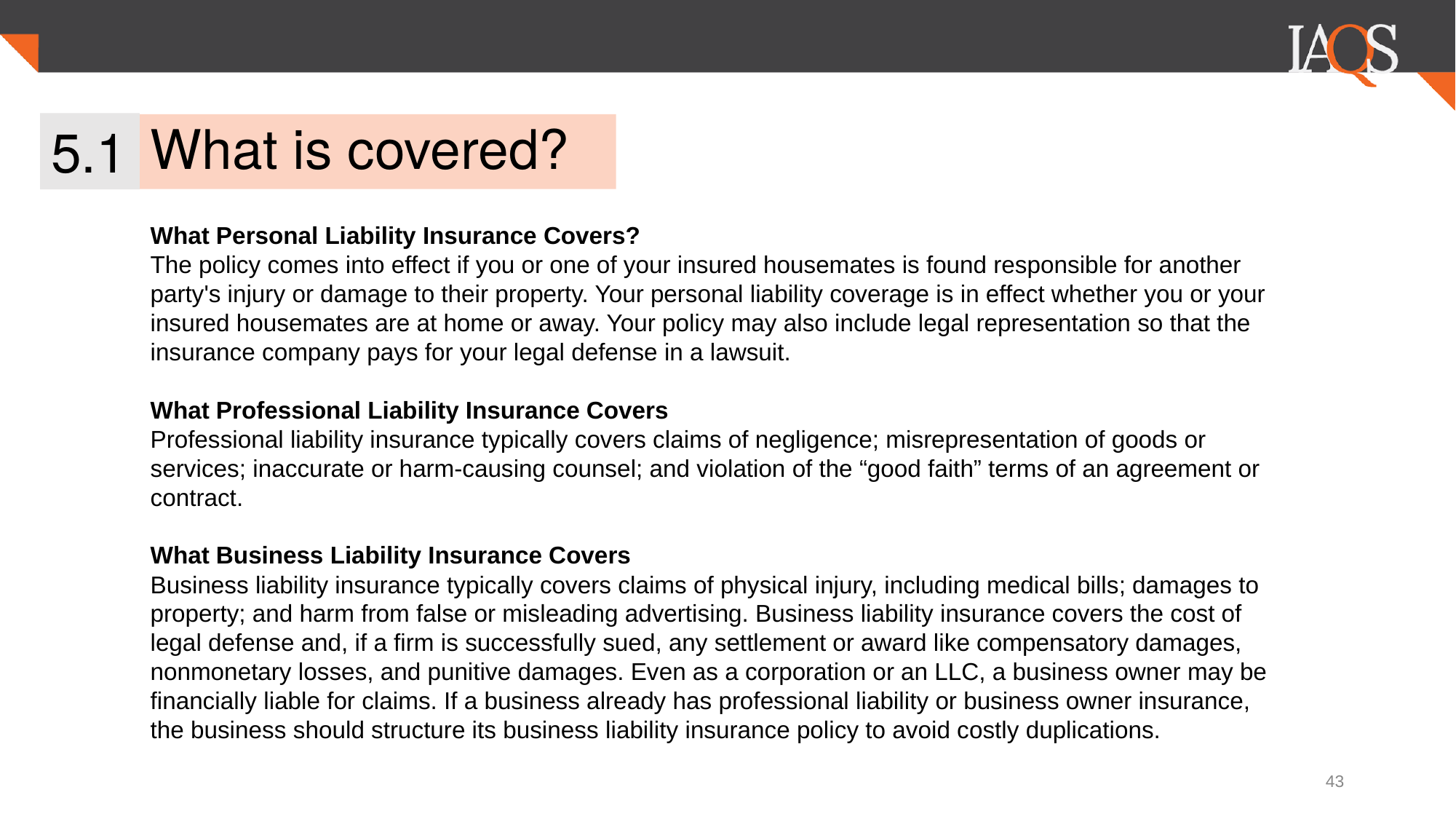

5.1
# What is covered?
What Personal Liability Insurance Covers?
The policy comes into effect if you or one of your insured housemates is found responsible for another party's injury or damage to their property. Your personal liability coverage is in effect whether you or your insured housemates are at home or away. Your policy may also include legal representation so that the insurance company pays for your legal defense in a lawsuit.

What Professional Liability Insurance Covers
Professional liability insurance typically covers claims of negligence; misrepresentation of goods or services; inaccurate or harm-causing counsel; and violation of the “good faith” terms of an agreement or contract.

What Business Liability Insurance Covers
Business liability insurance typically covers claims of physical injury, including medical bills; damages to property; and harm from false or misleading advertising. Business liability insurance covers the cost of legal defense and, if a firm is successfully sued, any settlement or award like compensatory damages, nonmonetary losses, and punitive damages. Even as a corporation or an LLC, a business owner may be financially liable for claims. If a business already has professional liability or business owner insurance, the business should structure its business liability insurance policy to avoid costly duplications.

43